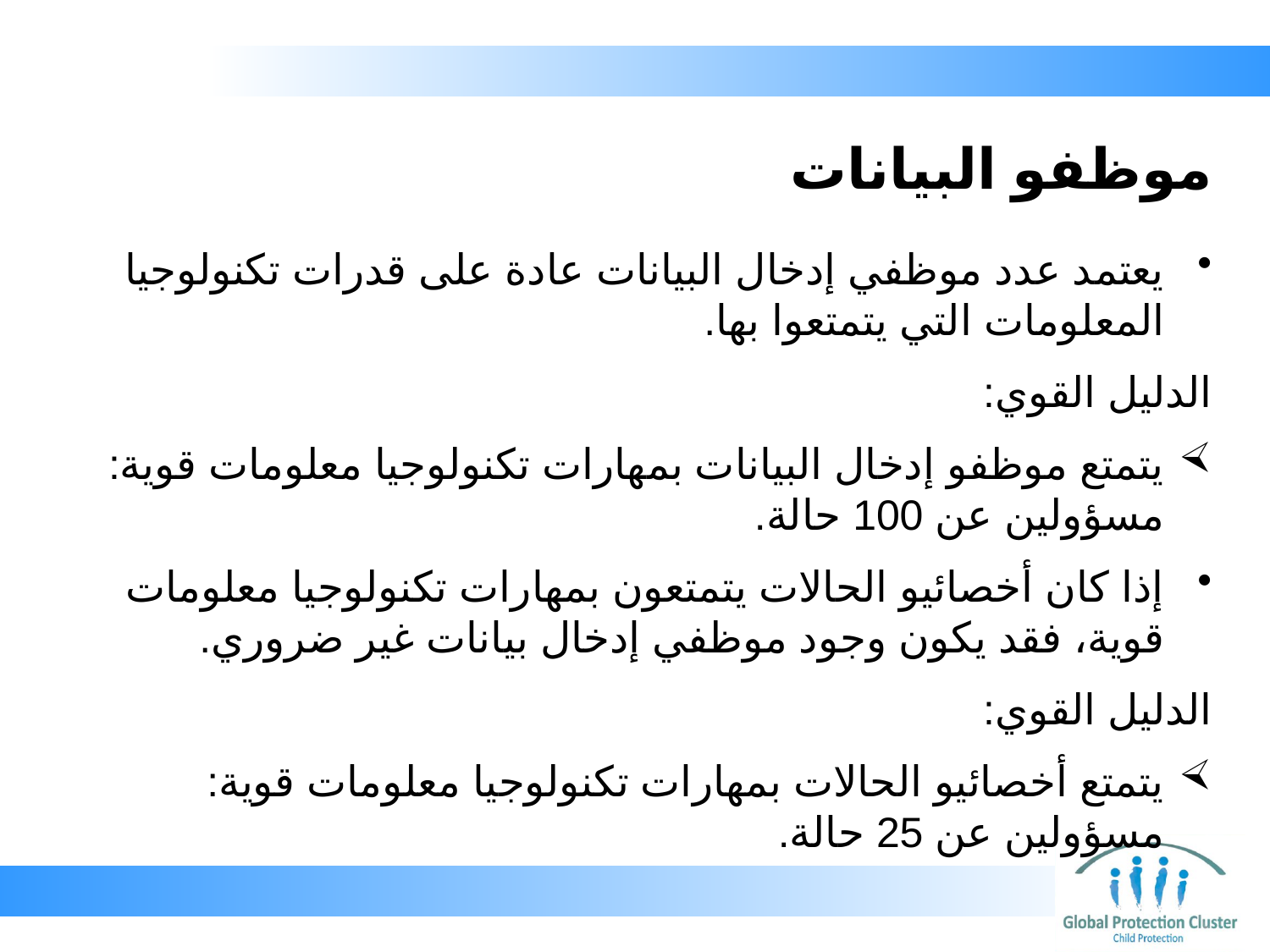

# موظفو البيانات
يعتمد عدد موظفي إدخال البيانات عادة على قدرات تكنولوجيا المعلومات التي يتمتعوا بها.
الدليل القوي:
يتمتع موظفو إدخال البيانات بمهارات تكنولوجيا معلومات قوية: مسؤولين عن 100 حالة.
إذا كان أخصائيو الحالات يتمتعون بمهارات تكنولوجيا معلومات قوية، فقد يكون وجود موظفي إدخال بيانات غير ضروري.
الدليل القوي:
يتمتع أخصائيو الحالات بمهارات تكنولوجيا معلومات قوية:
مسؤولين عن 25 حالة.